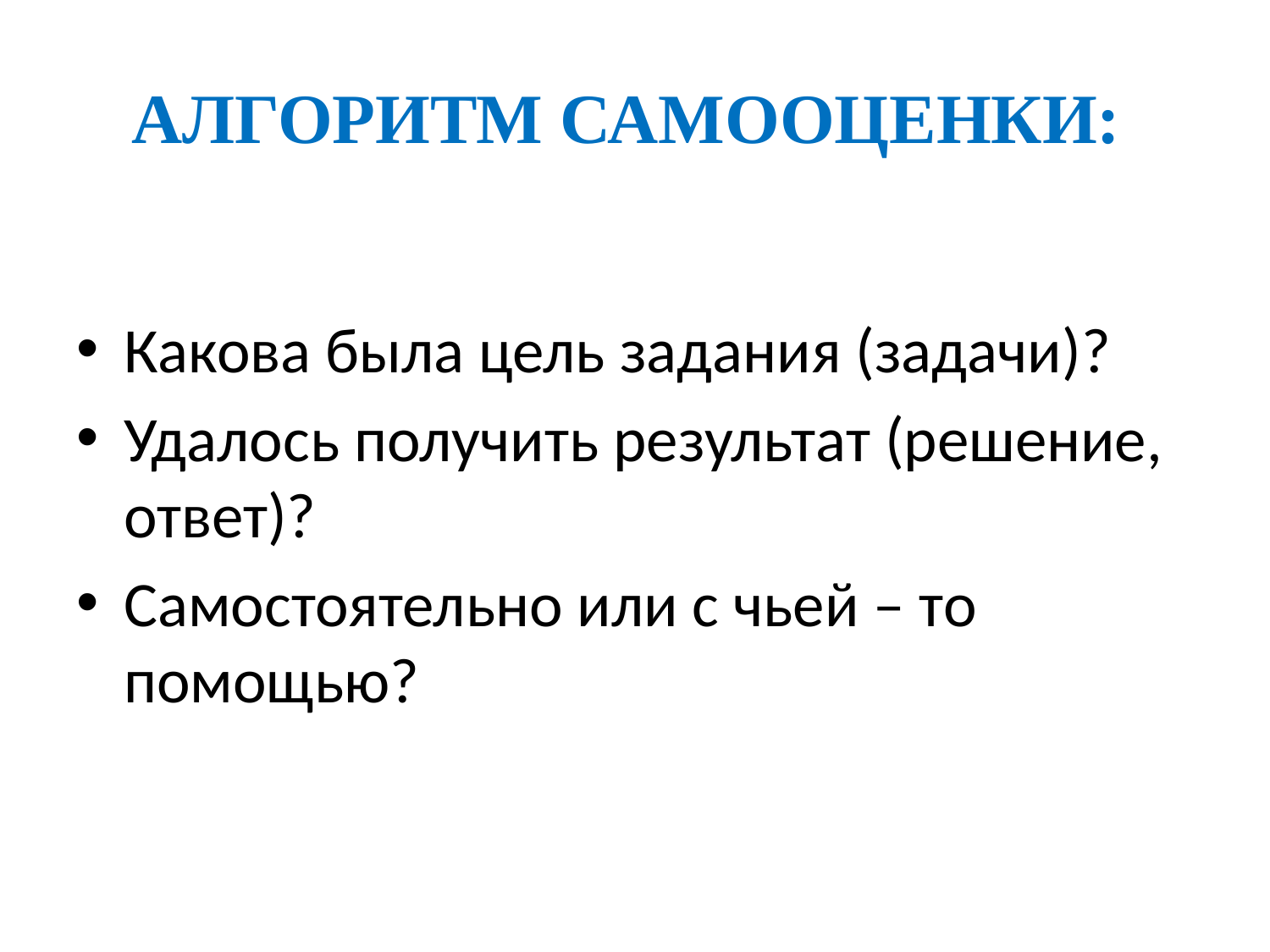

# АЛГОРИТМ САМООЦЕНКИ:

Какова была цель задания (задачи)?
Удалось получить результат (решение, ответ)?
Самостоятельно или с чьей – то помощью?